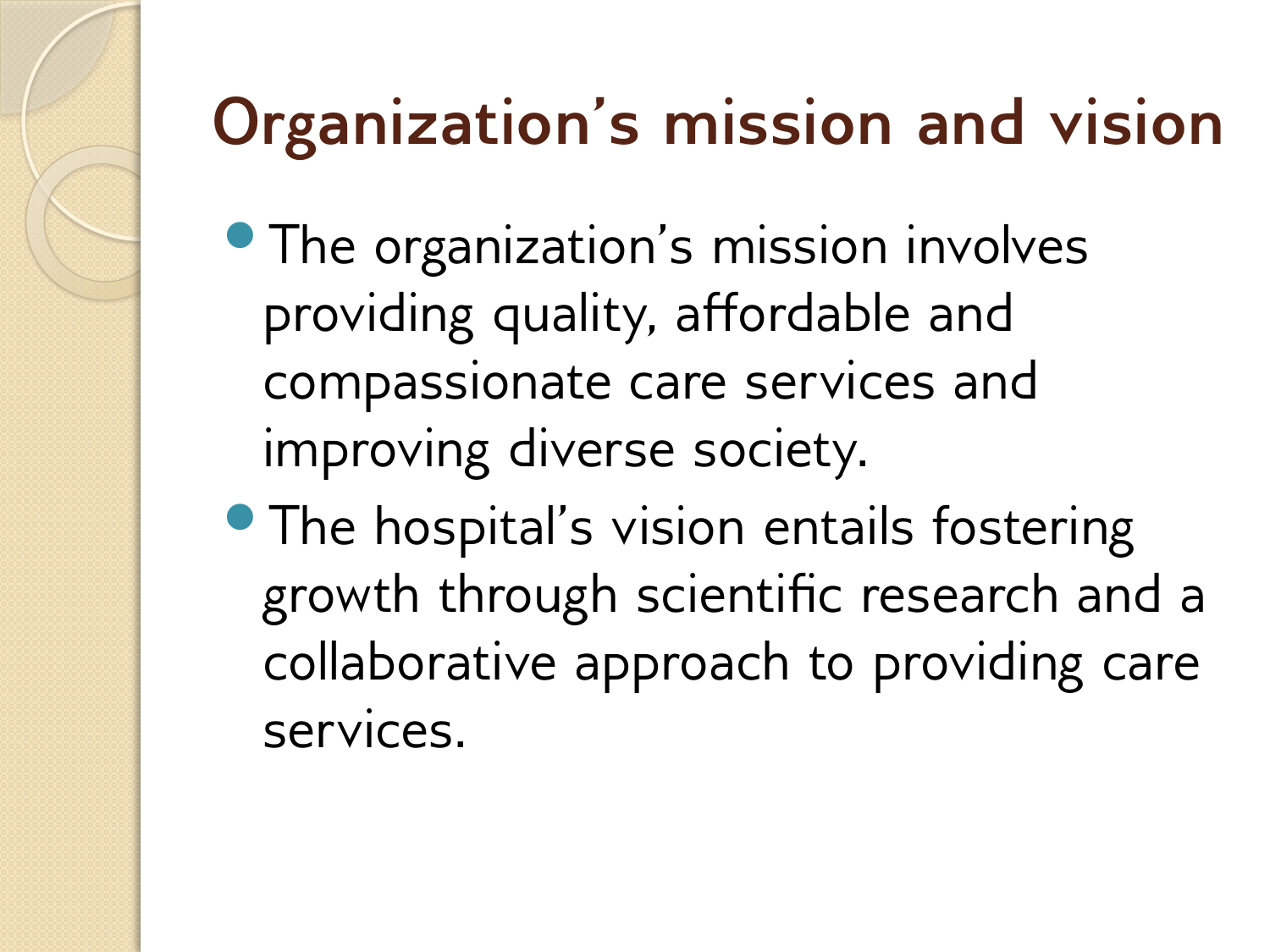

# Organization’s mission and vision
The organization’s mission involves providing quality, affordable and compassionate care services and improving diverse society.
The hospital’s vision entails fostering growth through scientific research and a collaborative approach to providing care services.